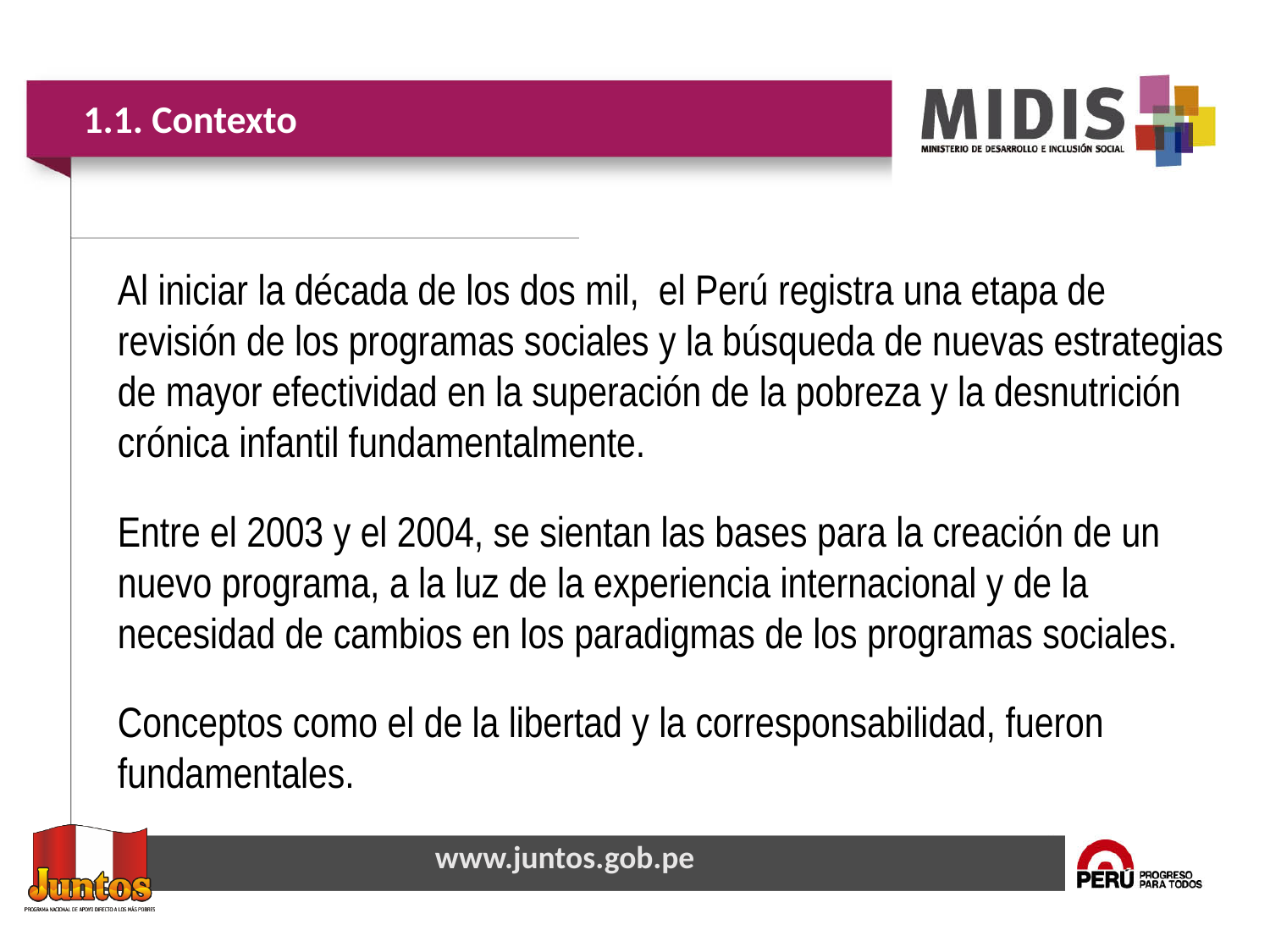

1.1. Contexto
Al iniciar la década de los dos mil,  el Perú registra una etapa de revisión de los programas sociales y la búsqueda de nuevas estrategias de mayor efectividad en la superación de la pobreza y la desnutrición crónica infantil fundamentalmente.
Entre el 2003 y el 2004, se sientan las bases para la creación de un nuevo programa, a la luz de la experiencia internacional y de la necesidad de cambios en los paradigmas de los programas sociales.
Conceptos como el de la libertad y la corresponsabilidad, fueron fundamentales.